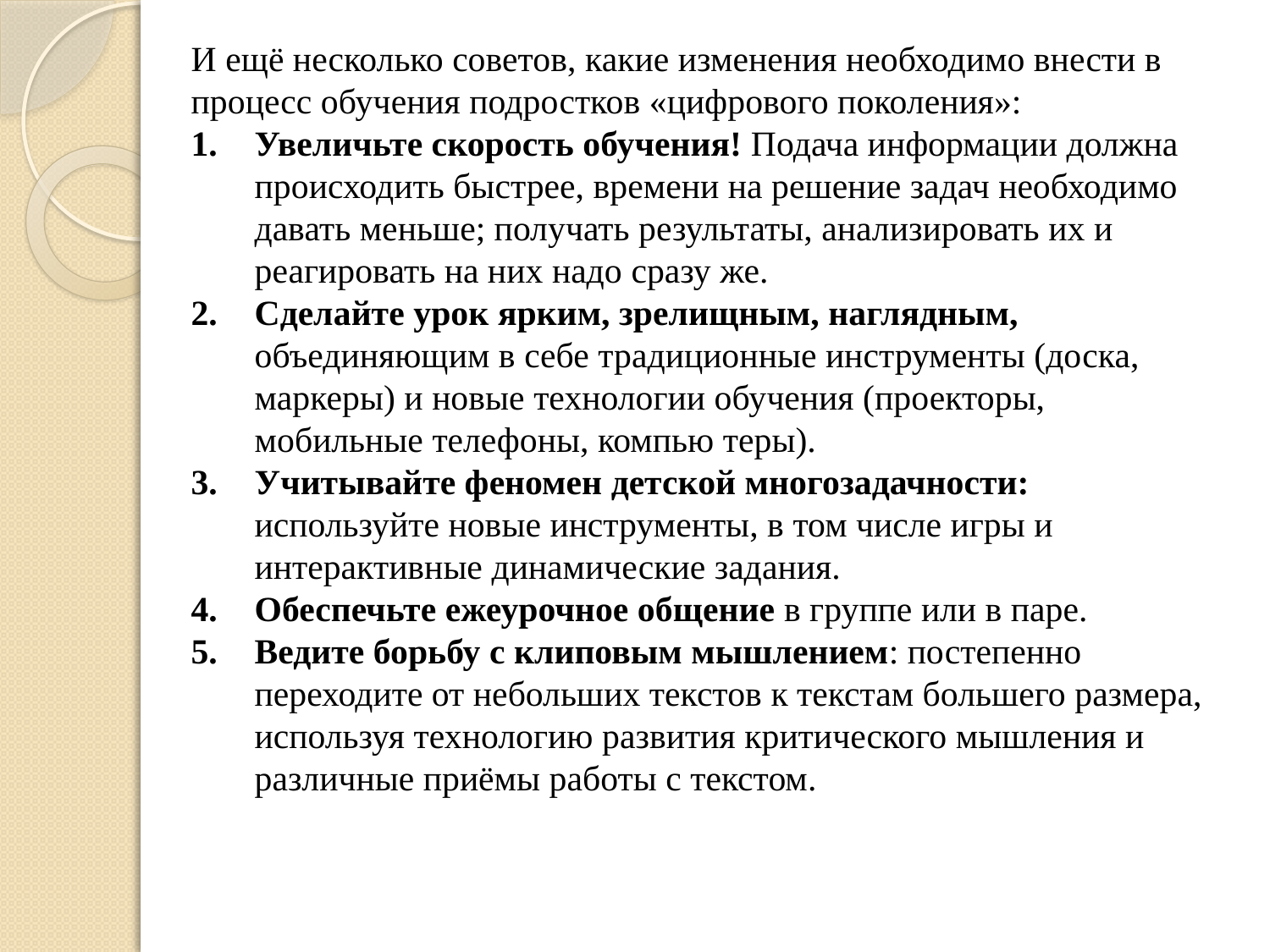

И ещё несколько советов, какие изменения необходимо внести в процесс обучения подростков «цифрового поколения»:
Увеличьте скорость обучения! Подача информации должна происходить быстрее, времени на решение задач необходимо давать меньше; получать результаты, анализировать их и реагировать на них надо сразу же.
Сделайте урок ярким, зрелищным, наглядным, объединяющим в себе традиционные инструменты (доска, маркеры) и новые технологии обучения (проекторы, мобильные телефоны, компью теры).
Учитывайте феномен детской многозадачности: используйте новые инструменты, в том числе игры и интерактивные динамические задания.
Обеспечьте ежеурочное общение в группе или в паре.
Ведите борьбу с клиповым мышлением: постепенно переходите от небольших текстов к текстам большего размера, используя технологию развития критического мышления и различные приёмы работы с текстом.